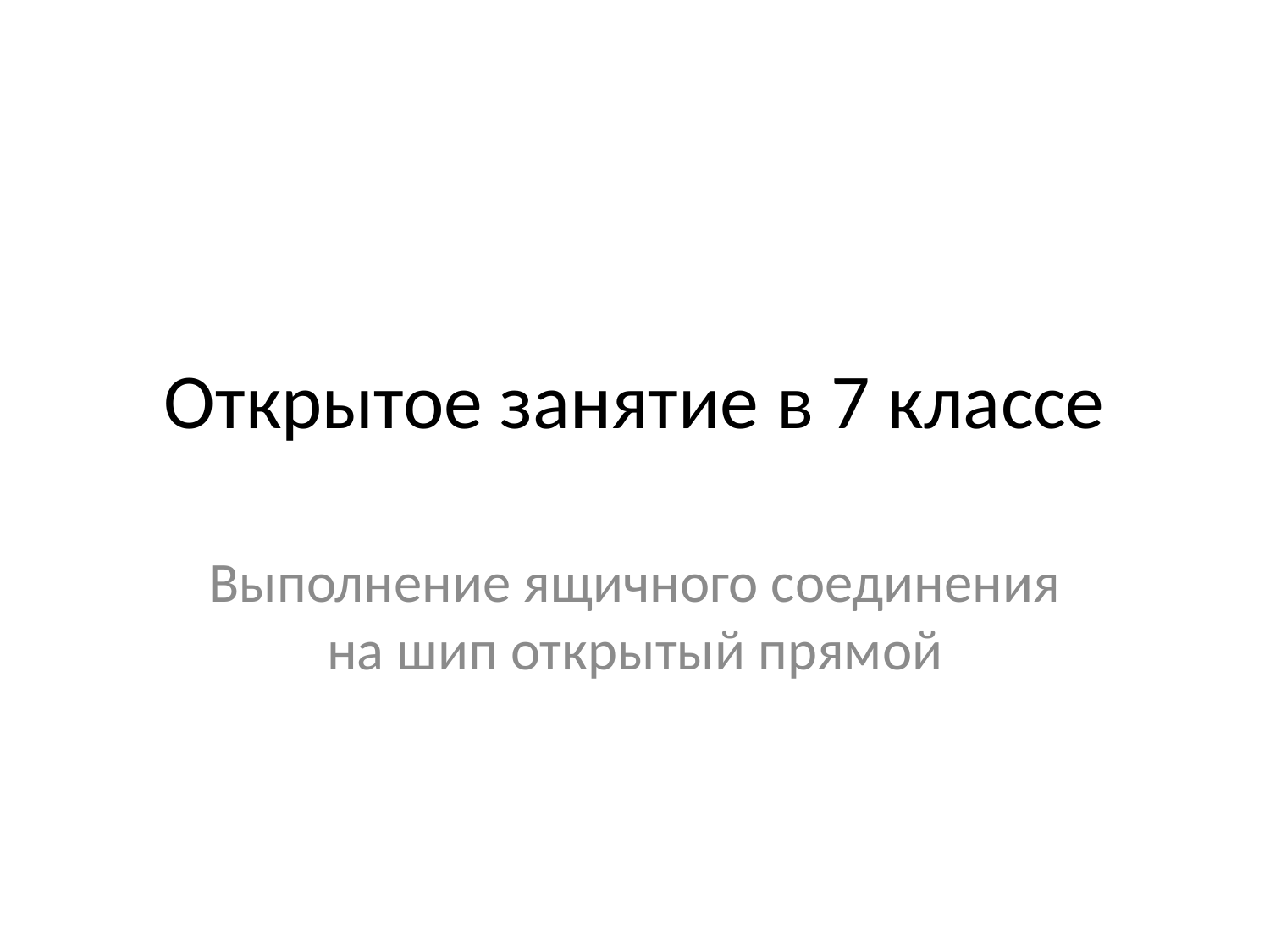

# Открытое занятие в 7 классе
Выполнение ящичного соединения на шип открытый прямой